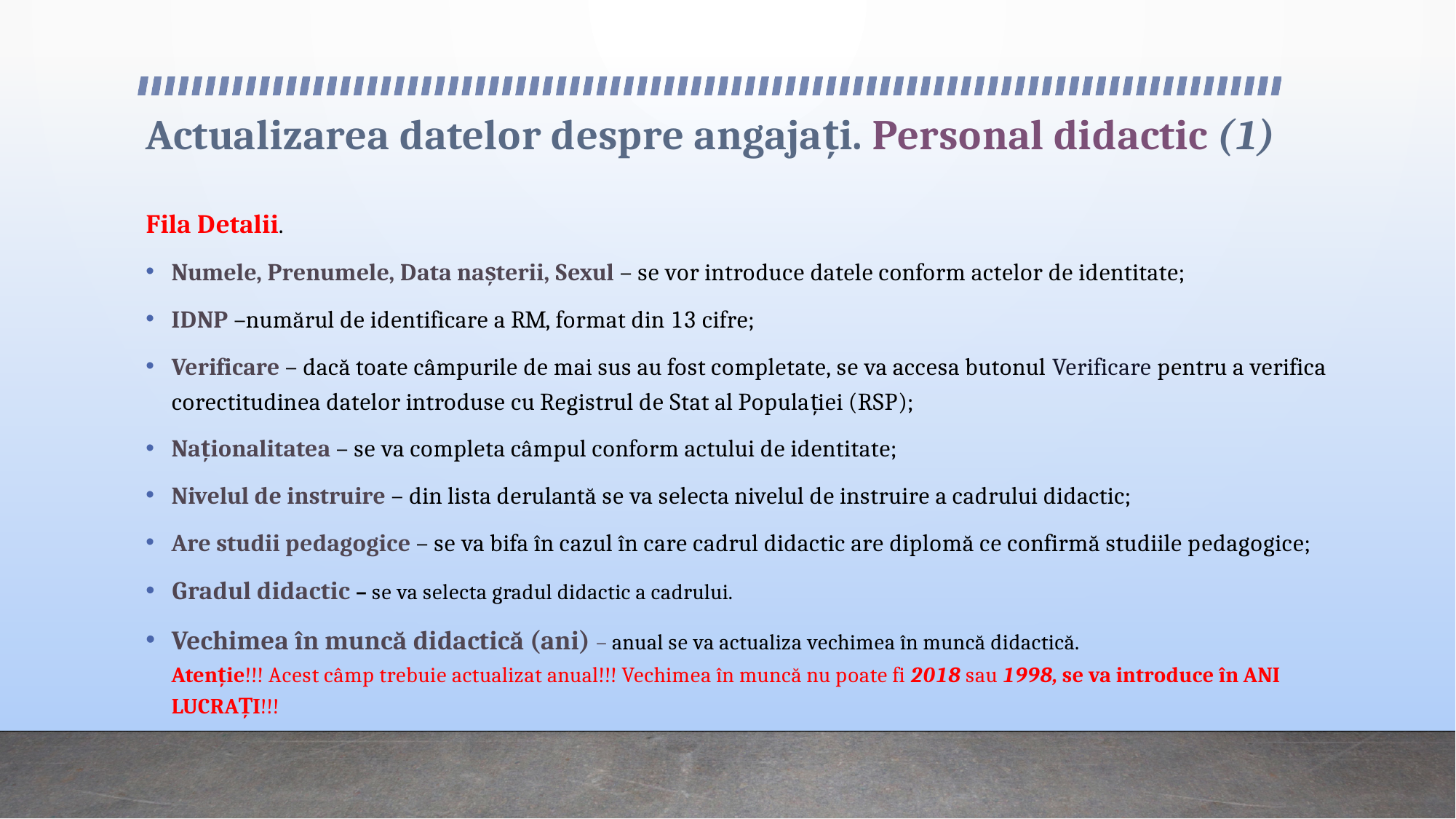

# Actualizarea datelor despre angajați. Personal didactic (1)
Fila Detalii.
Numele, Prenumele, Data nașterii, Sexul – se vor introduce datele conform actelor de identitate;
IDNP –numărul de identificare a RM, format din 13 cifre;
Verificare – dacă toate câmpurile de mai sus au fost completate, se va accesa butonul Verificare pentru a verifica corectitudinea datelor introduse cu Registrul de Stat al Populației (RSP);
Naționalitatea – se va completa câmpul conform actului de identitate;
Nivelul de instruire – din lista derulantă se va selecta nivelul de instruire a cadrului didactic;
Are studii pedagogice – se va bifa în cazul în care cadrul didactic are diplomă ce confirmă studiile pedagogice;
Gradul didactic – se va selecta gradul didactic a cadrului.
Vechimea în muncă didactică (ani) – anual se va actualiza vechimea în muncă didactică.
Atenție!!! Acest câmp trebuie actualizat anual!!! Vechimea în muncă nu poate fi 2018 sau 1998, se va introduce în ANI LUCRAȚI!!!